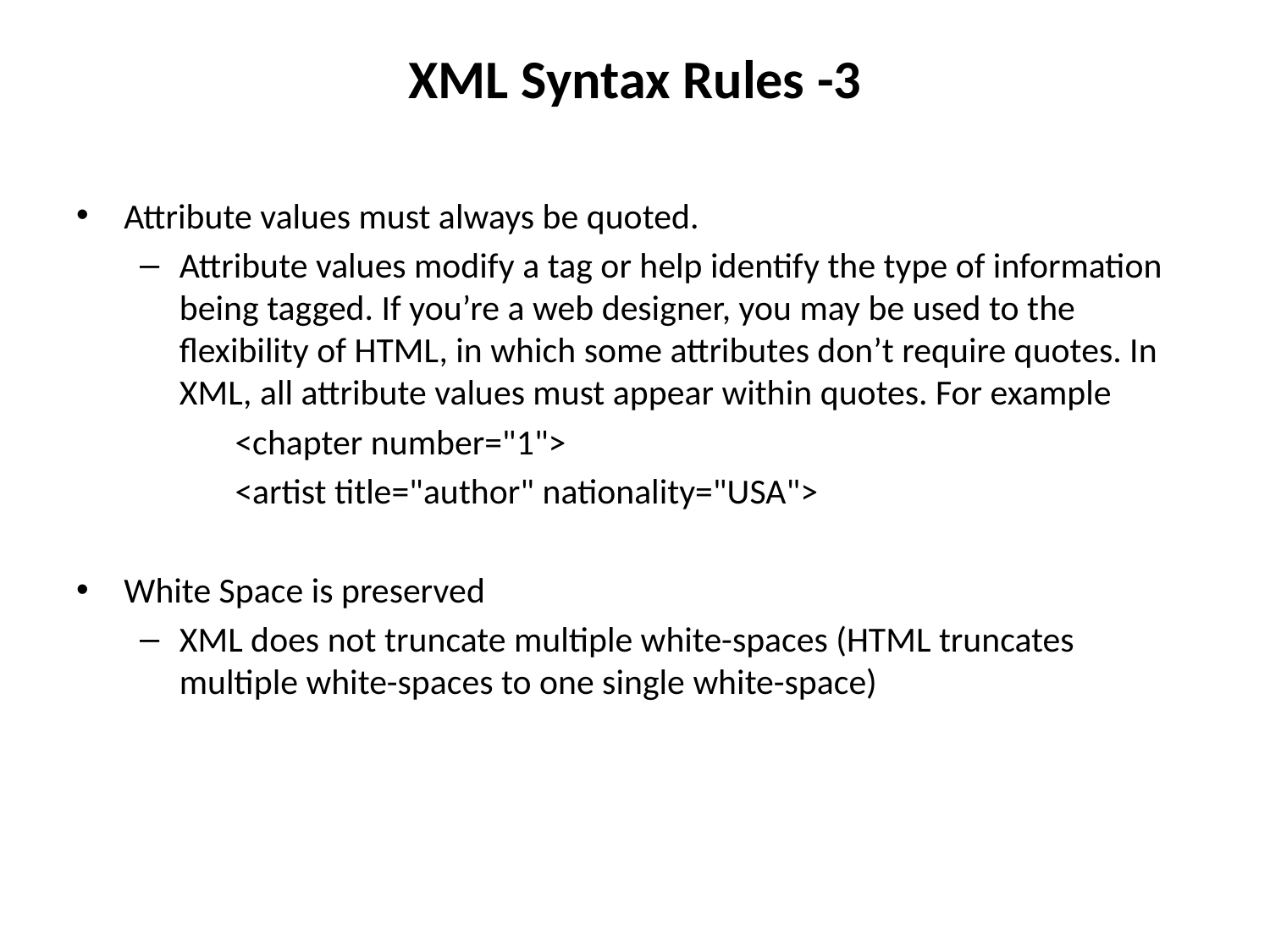

# XML Syntax Rules -3

Attribute values must always be quoted.
Attribute values modify a tag or help identify the type of information being tagged. If you’re a web designer, you may be used to the flexibility of HTML, in which some attributes don’t require quotes. In XML, all attribute values must appear within quotes. For example
	<chapter number="1">
	<artist title="author" nationality="USA">

White Space is preserved
XML does not truncate multiple white-spaces (HTML truncates multiple white-spaces to one single white-space)